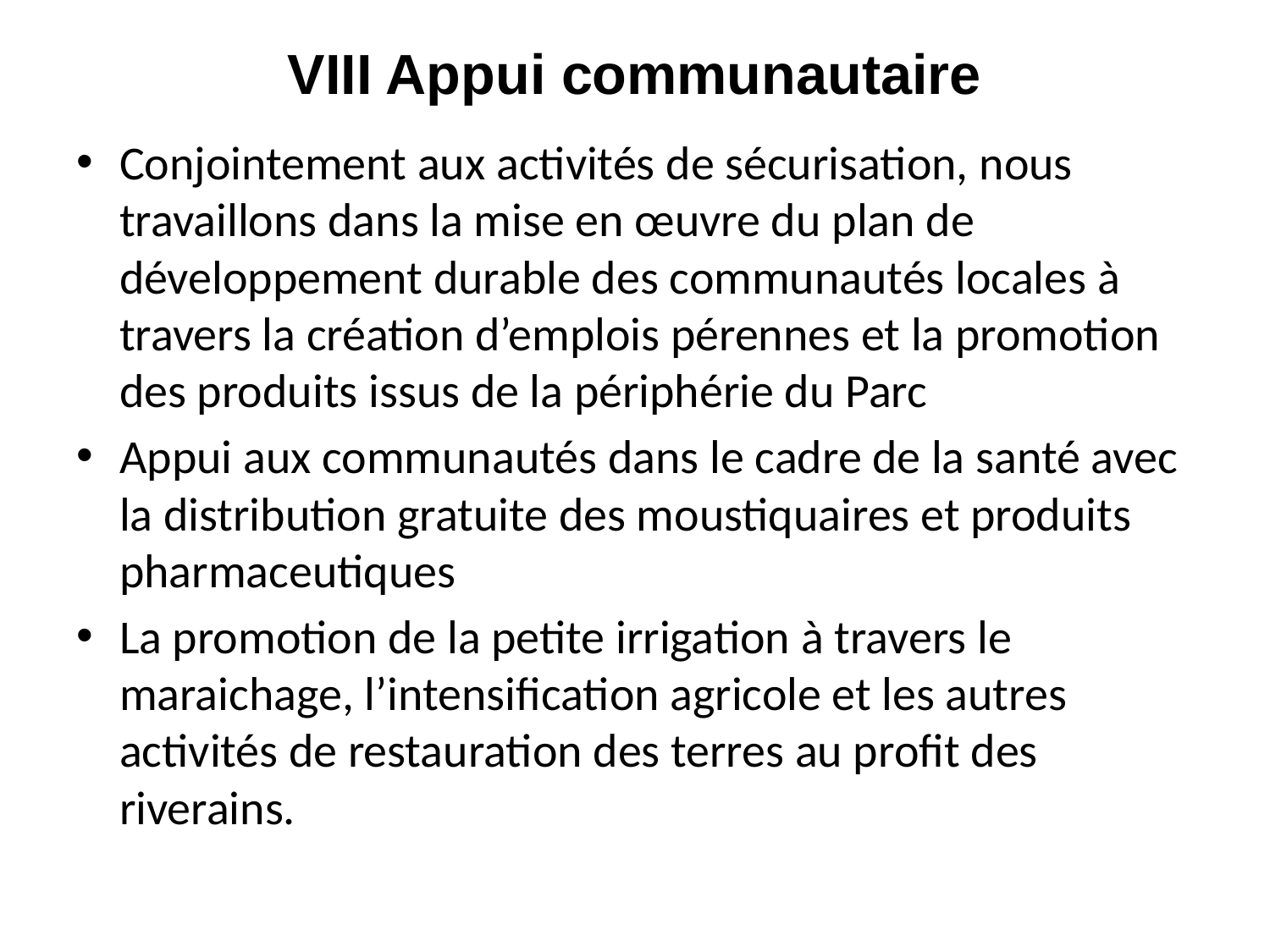

# VIII Appui communautaire
Conjointement aux activités de sécurisation, nous travaillons dans la mise en œuvre du plan de développement durable des communautés locales à travers la création d’emplois pérennes et la promotion des produits issus de la périphérie du Parc
Appui aux communautés dans le cadre de la santé avec la distribution gratuite des moustiquaires et produits pharmaceutiques
La promotion de la petite irrigation à travers le maraichage, l’intensification agricole et les autres activités de restauration des terres au profit des riverains.